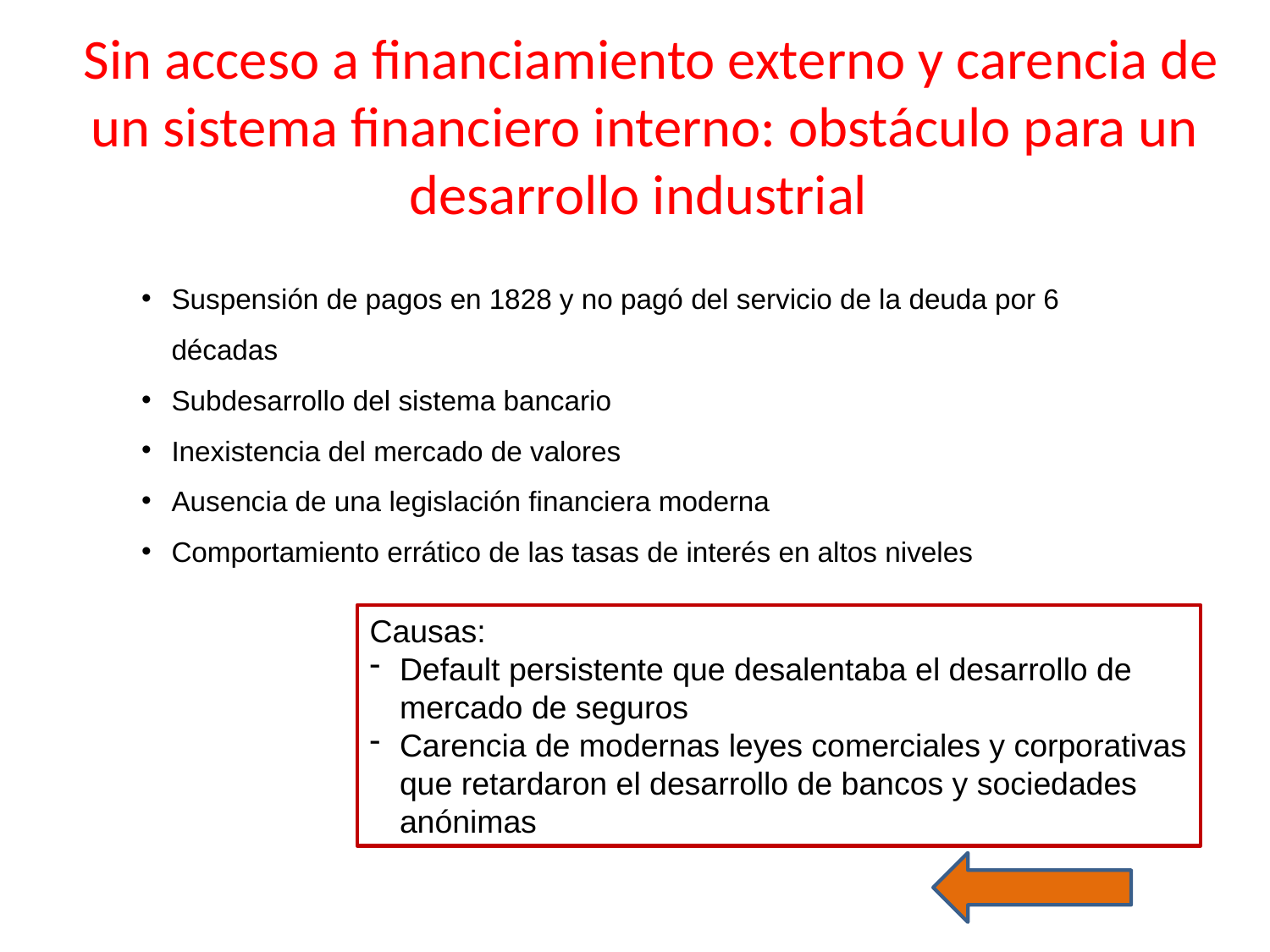

Sin acceso a financiamiento externo y carencia de un sistema financiero interno: obstáculo para un desarrollo industrial
Suspensión de pagos en 1828 y no pagó del servicio de la deuda por 6 décadas
Subdesarrollo del sistema bancario
Inexistencia del mercado de valores
Ausencia de una legislación financiera moderna
Comportamiento errático de las tasas de interés en altos niveles
Causas:
Default persistente que desalentaba el desarrollo de mercado de seguros
Carencia de modernas leyes comerciales y corporativas que retardaron el desarrollo de bancos y sociedades anónimas